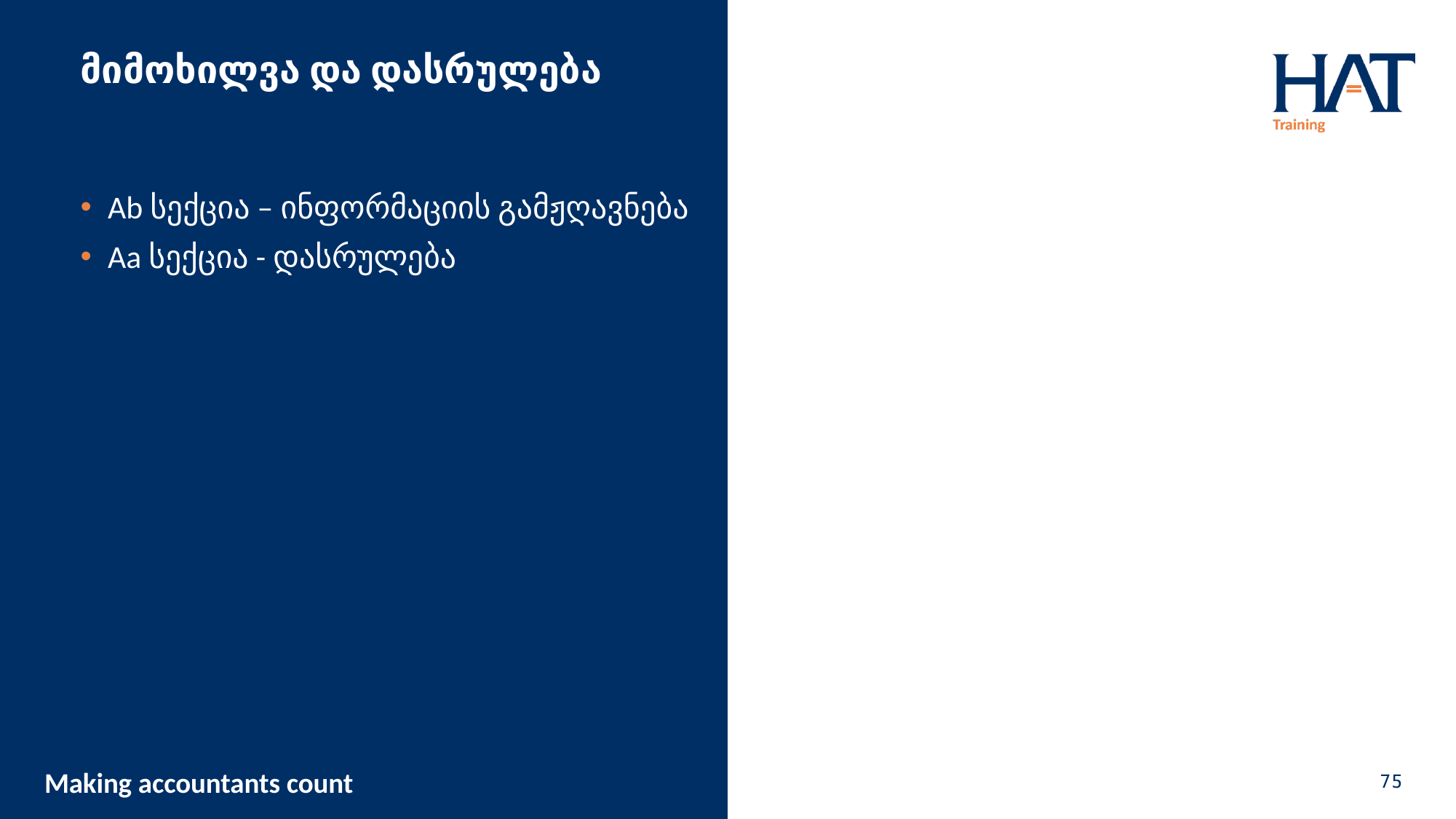

# მიმოხილვა და დასრულება
Ab სექცია – ინფორმაციის გამჟღავნება
Aa სექცია - დასრულება
75